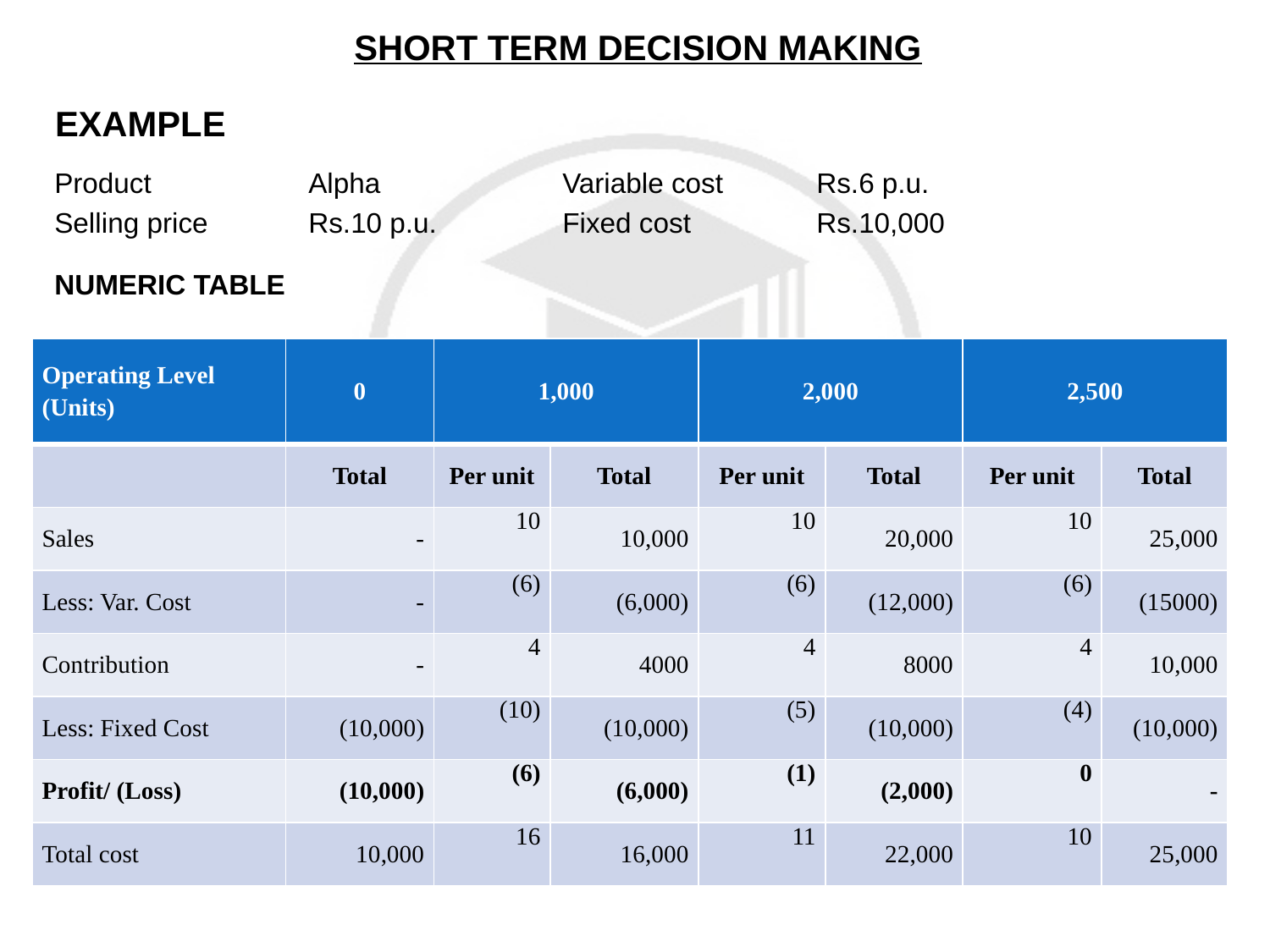

# SHORT TERM DECISION MAKING
EXAMPLE
Product		Alpha		Variable cost	Rs.6 p.u.
Selling price	Rs.10 p.u.	Fixed cost	Rs.10,000

NUMERIC TABLE

| Operating Level (Units) | 0 | 1,000 |  | 2,000 |  | 2,500 |  |
| --- | --- | --- | --- | --- | --- | --- | --- |
|  | Total | Per unit | Total | Per unit | Total | Per unit | Total |
| Sales | - | 10 | 10,000 | 10 | 20,000 | 10 | 25,000 |
| Less: Var. Cost | - | (6) | (6,000) | (6) | (12,000) | (6) | (15000) |
| Contribution | - | 4 | 4000 | 4 | 8000 | 4 | 10,000 |
| Less: Fixed Cost | (10,000) | (10) | (10,000) | (5) | (10,000) | (4) | (10,000) |
| Profit/ (Loss) | (10,000) | (6) | (6,000) | (1) | (2,000) | 0 | - |
| Total cost | 10,000 | 16 | 16,000 | 11 | 22,000 | 10 | 25,000 |